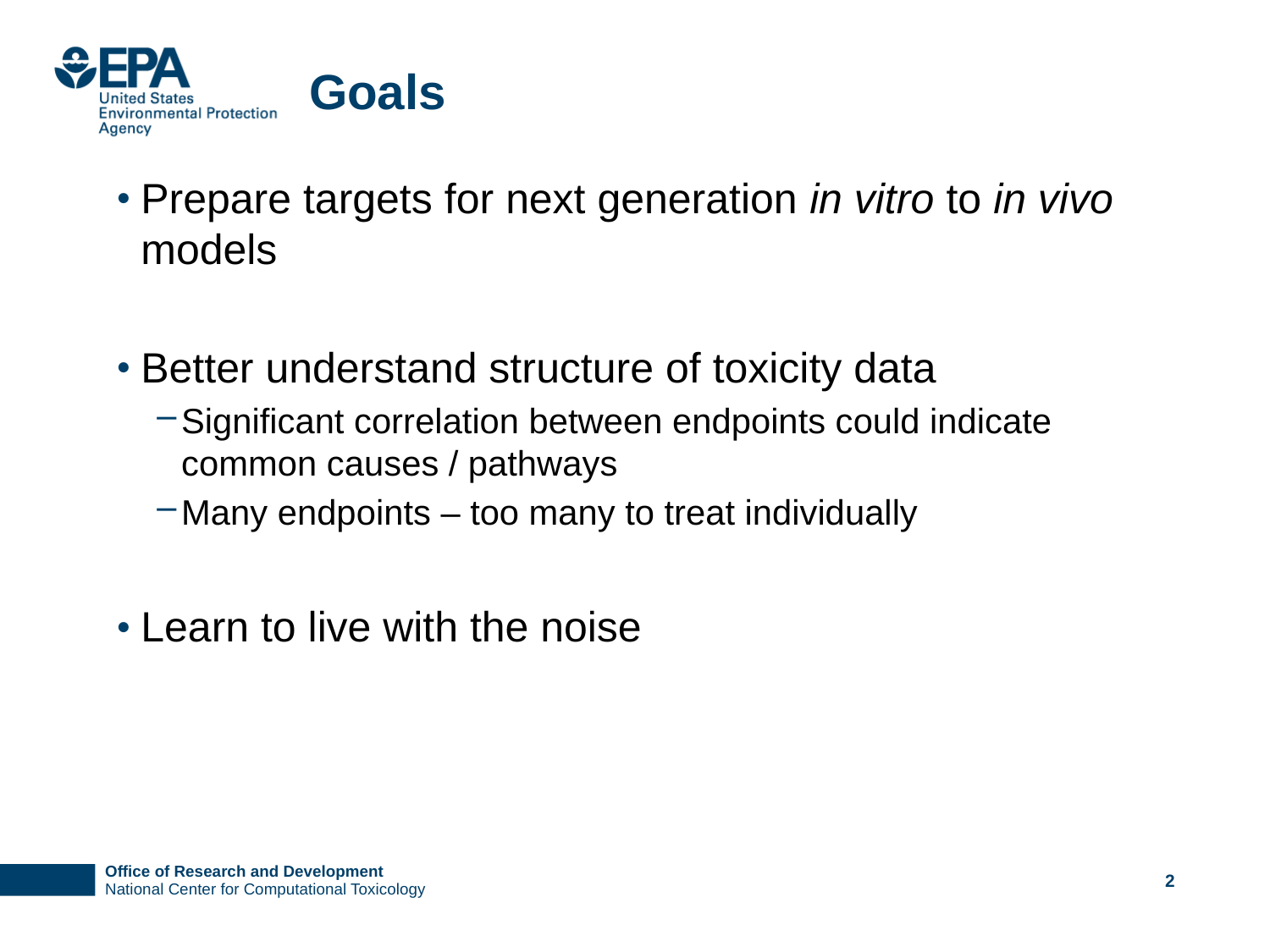

# Goals
Prepare targets for next generation in vitro to in vivo models

Better understand structure of toxicity data
Significant correlation between endpoints could indicate common causes / pathways
Many endpoints – too many to treat individually

Learn to live with the noise
2